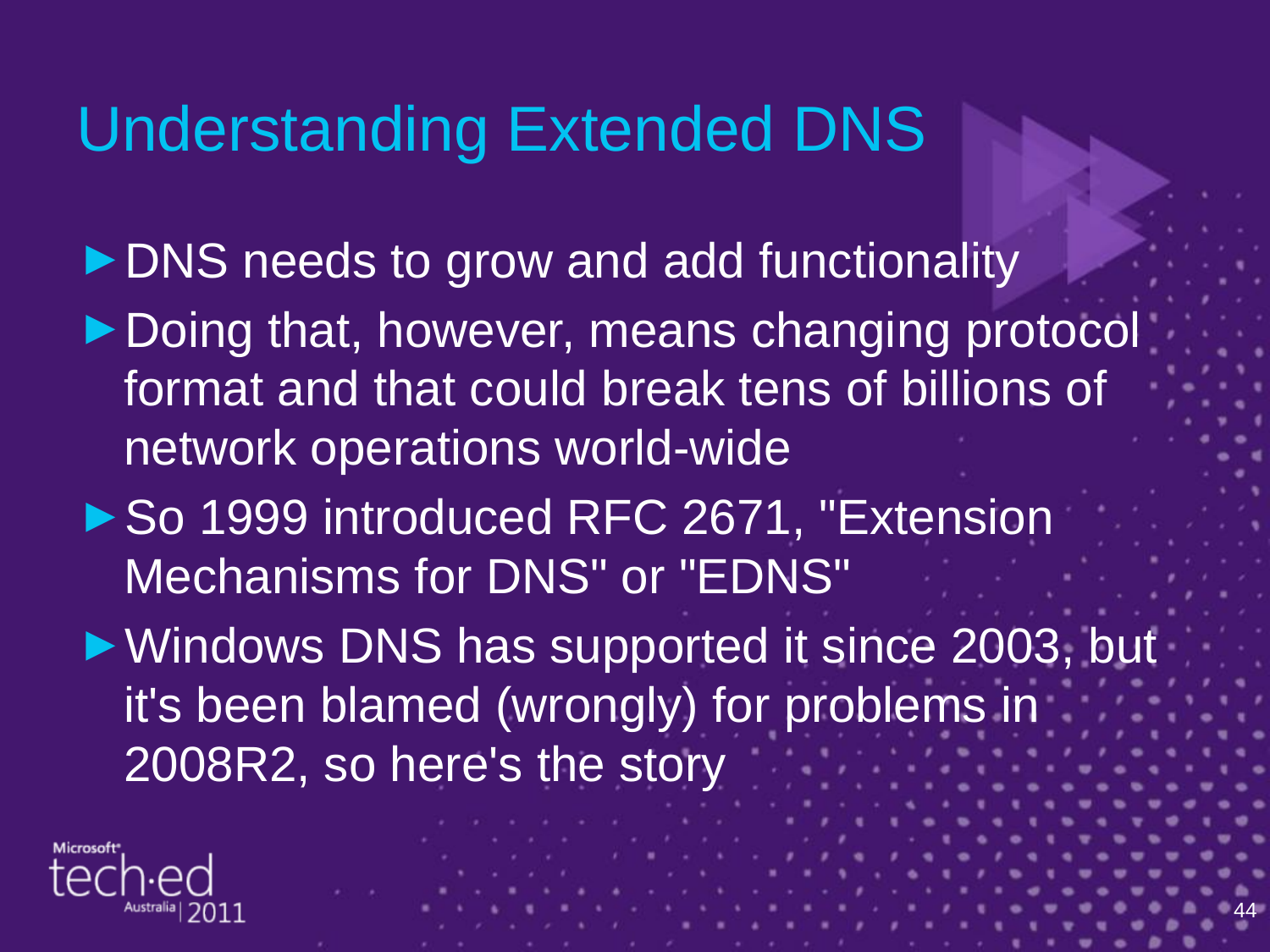

# Understanding Extended DNS
DNS needs to grow and add functionality
Doing that, however, means changing protocol format and that could break tens of billions of network operations world-wide
So 1999 introduced RFC 2671, "Extension Mechanisms for DNS" or "EDNS"
Windows DNS has supported it since 2003, but it's been blamed (wrongly) for problems in 2008R2, so here's the story
44